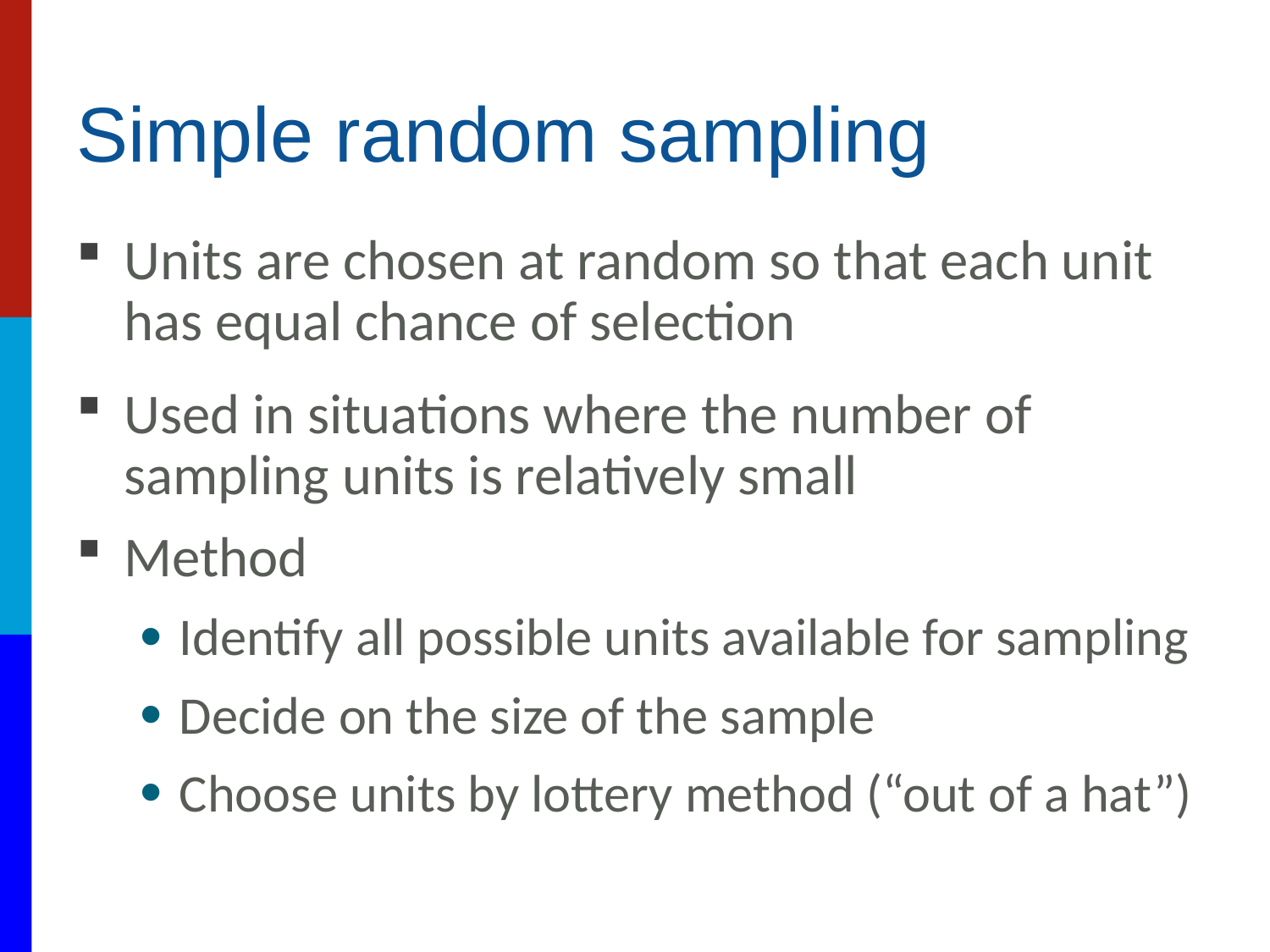

# Simple random sampling
Units are chosen at random so that each unit has equal chance of selection
Used in situations where the number of sampling units is relatively small
Method
Identify all possible units available for sampling
Decide on the size of the sample
Choose units by lottery method (“out of a hat”)